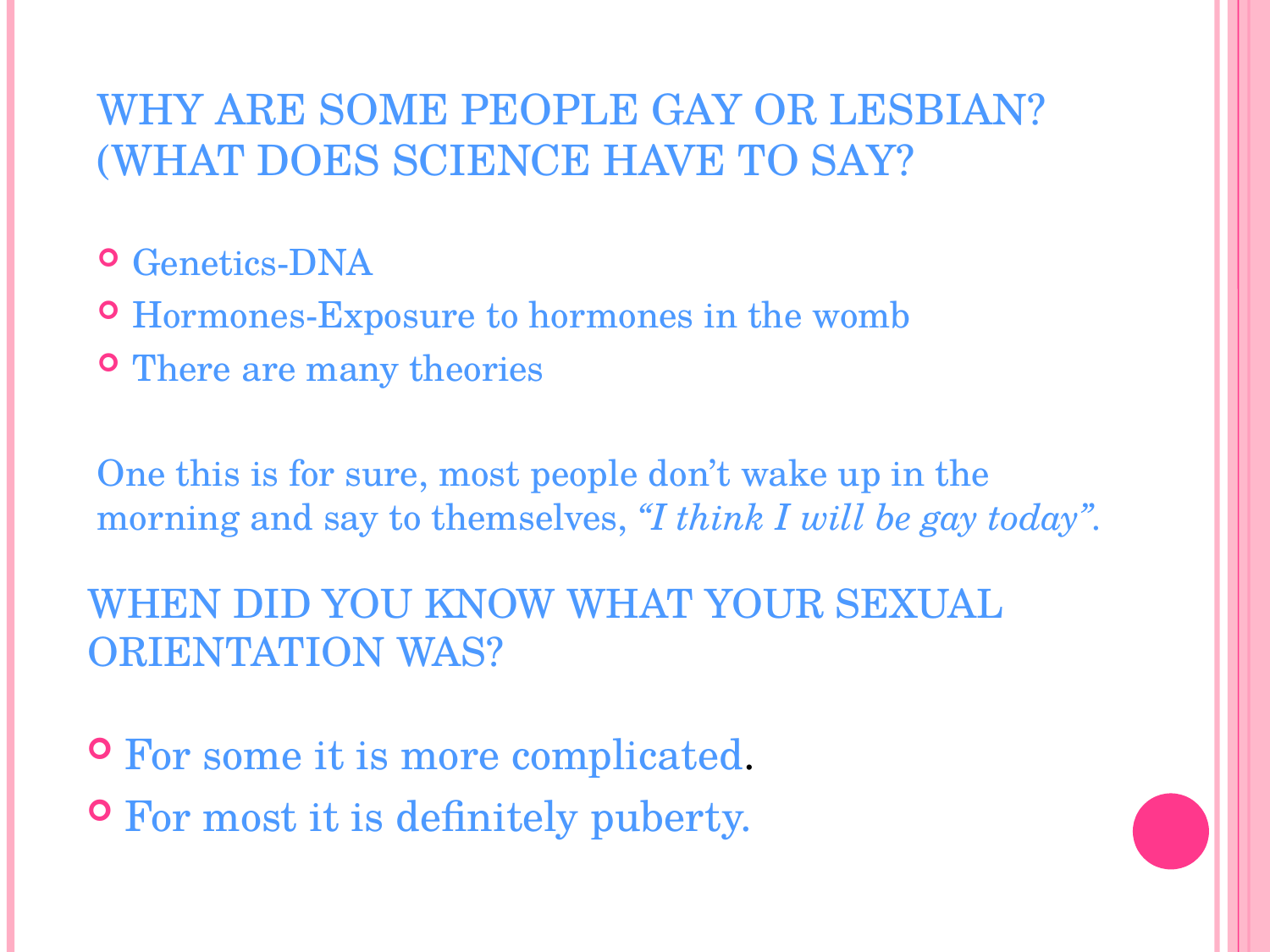

# Why are some people gay or Lesbian? (What does science have to say?
Genetics-DNA
Hormones-Exposure to hormones in the womb
There are many theories

One this is for sure, most people don’t wake up in the morning and say to themselves, “I think I will be gay today”.
When did you know what your sexual orientation was?
For some it is more complicated.
For most it is definitely puberty.